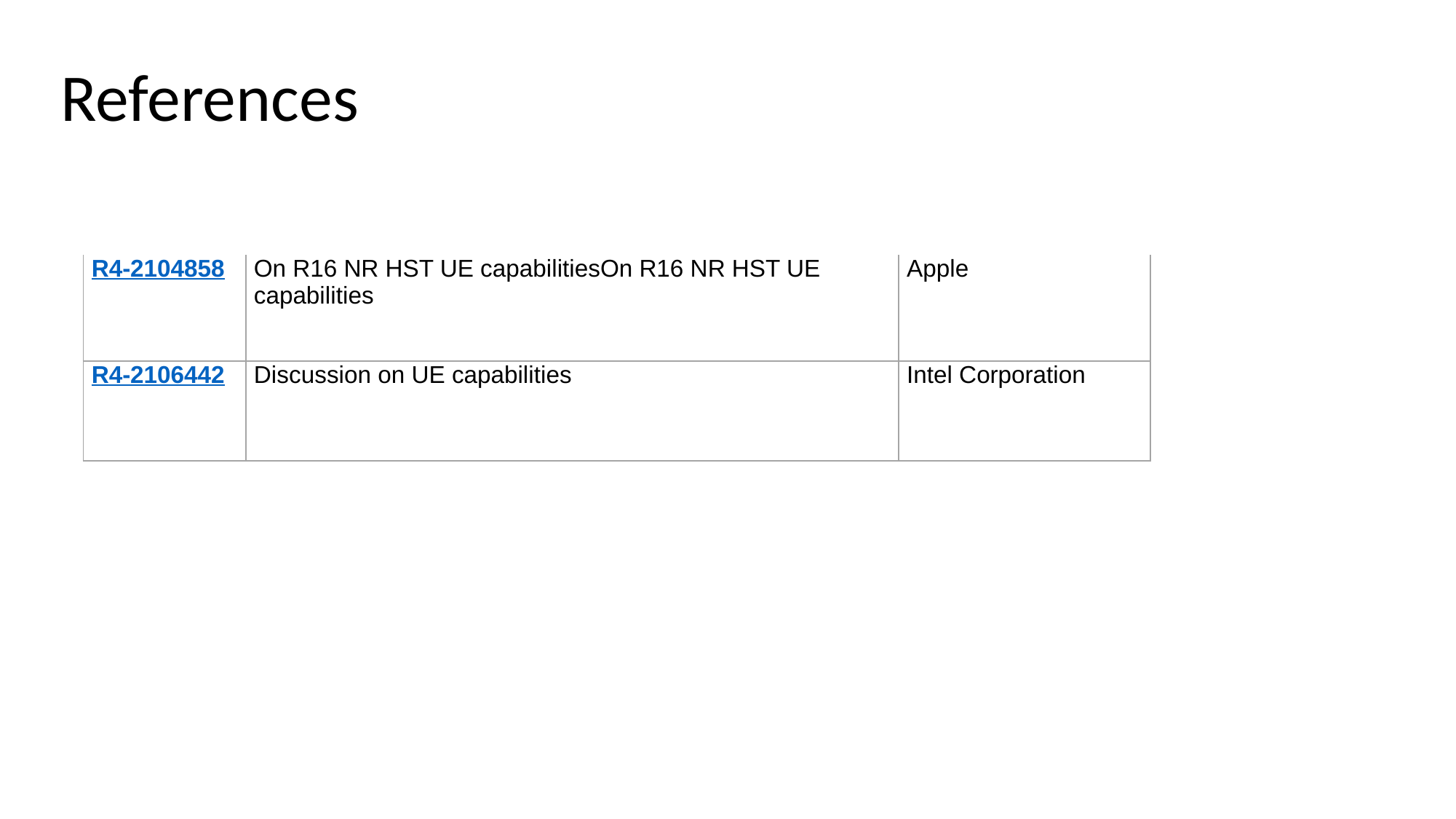

# References
| R4-2104858 | On R16 NR HST UE capabilitiesOn R16 NR HST UE capabilities | Apple |
| --- | --- | --- |
| R4-2106442 | Discussion on UE capabilities | Intel Corporation |